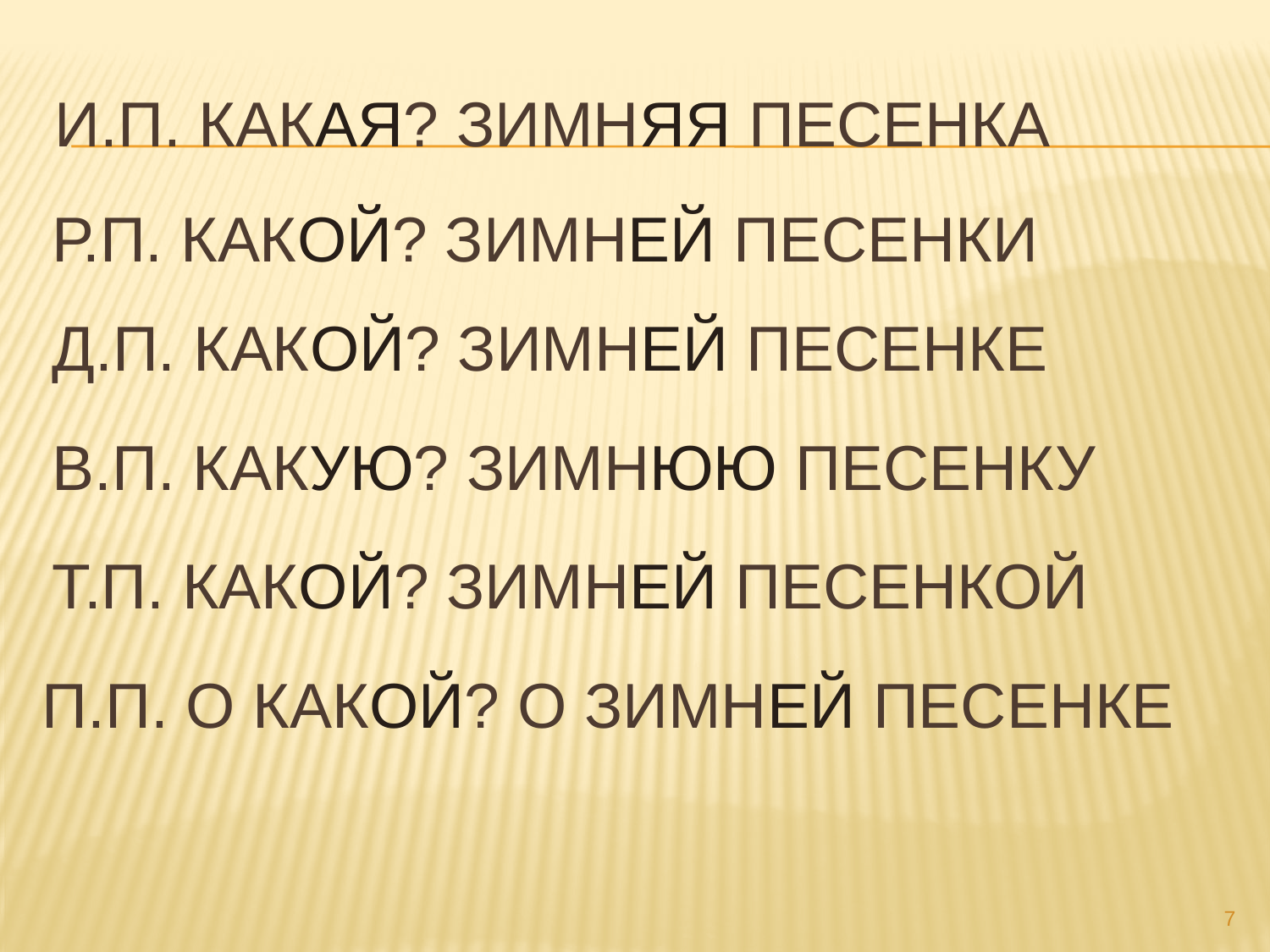

# И.П. КАКАЯ? ЗИМНЯЯ ПЕСЕНКА
Р.П. КАКОЙ? ЗИМНЕЙ ПЕСЕНКИ
Д.П. КАКОЙ? ЗИМНЕЙ ПЕСЕНКЕ
В.П. КАКУЮ? ЗИМНЮЮ ПЕСЕНКУ
Т.П. КАКОЙ? ЗИМНЕЙ ПЕСЕНКОЙ
П.П. О КАКОЙ? О ЗИМНЕЙ ПЕСЕНКЕ
7